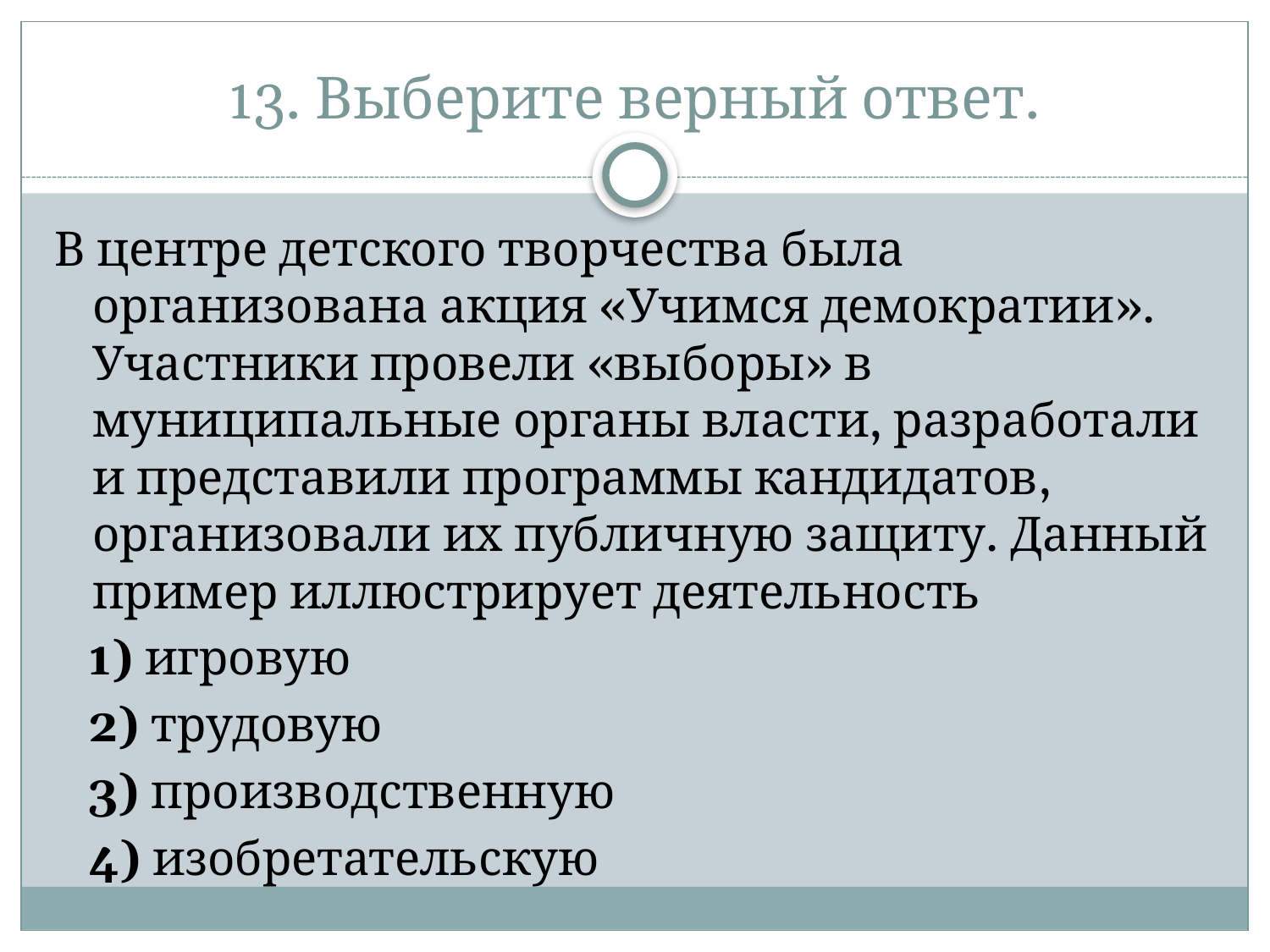

# 13. Выберите верный ответ.
В центре детского творчества была организована акция «Учимся демократии». Участники провели «выборы» в муниципальные органы власти, разработали и представили программы кандидатов, организовали их публичную защиту. Данный пример иллюстрирует деятельность
   1) игровую
   2) трудовую
   3) производственную
   4) изобретательскую